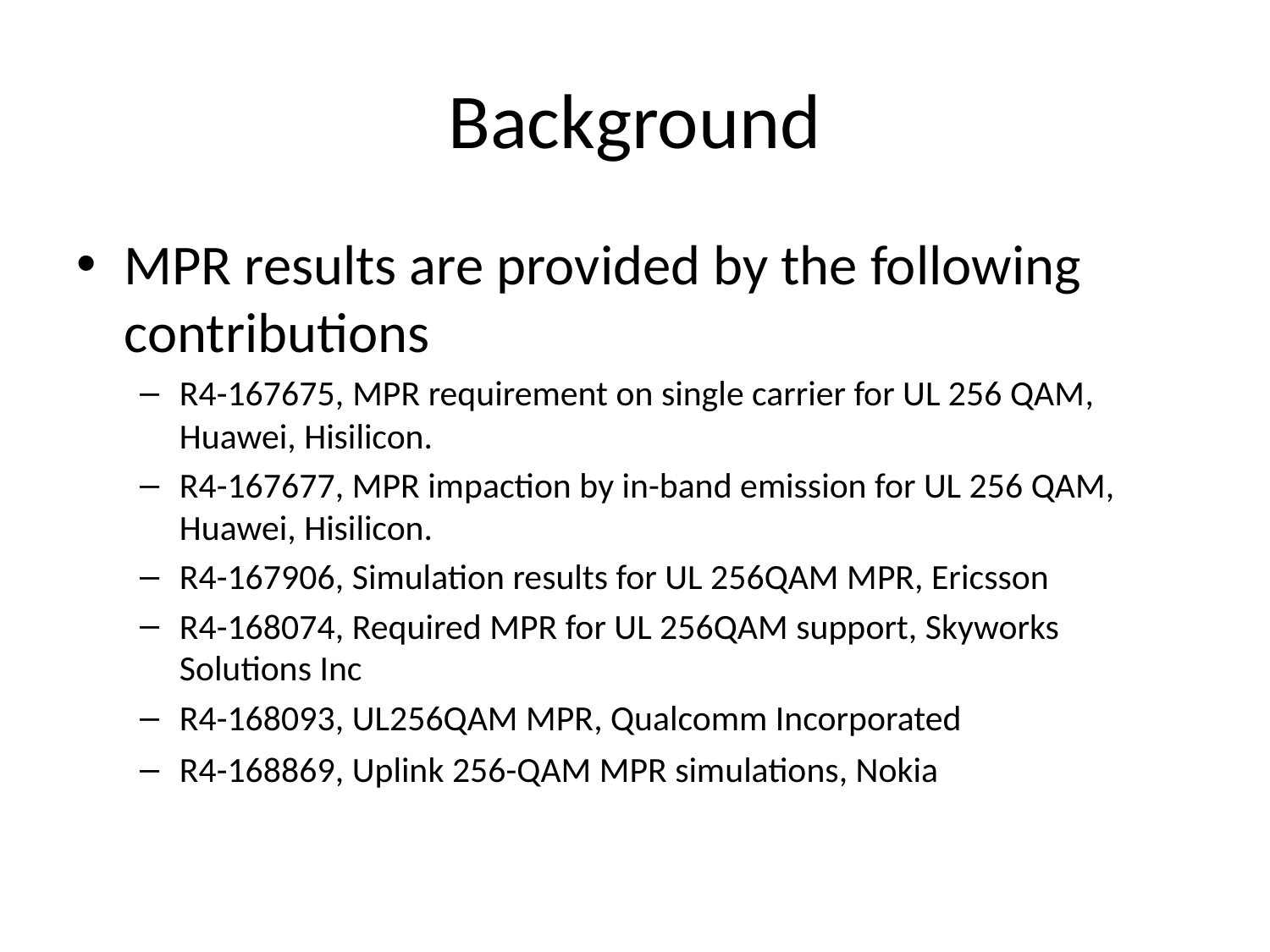

# Background
MPR results are provided by the following contributions
R4-167675, MPR requirement on single carrier for UL 256 QAM, Huawei, Hisilicon.
R4-167677, MPR impaction by in-band emission for UL 256 QAM, Huawei, Hisilicon.
R4-167906, Simulation results for UL 256QAM MPR, Ericsson
R4-168074, Required MPR for UL 256QAM support, Skyworks Solutions Inc
R4-168093, UL256QAM MPR, Qualcomm Incorporated
R4-168869, Uplink 256-QAM MPR simulations, Nokia